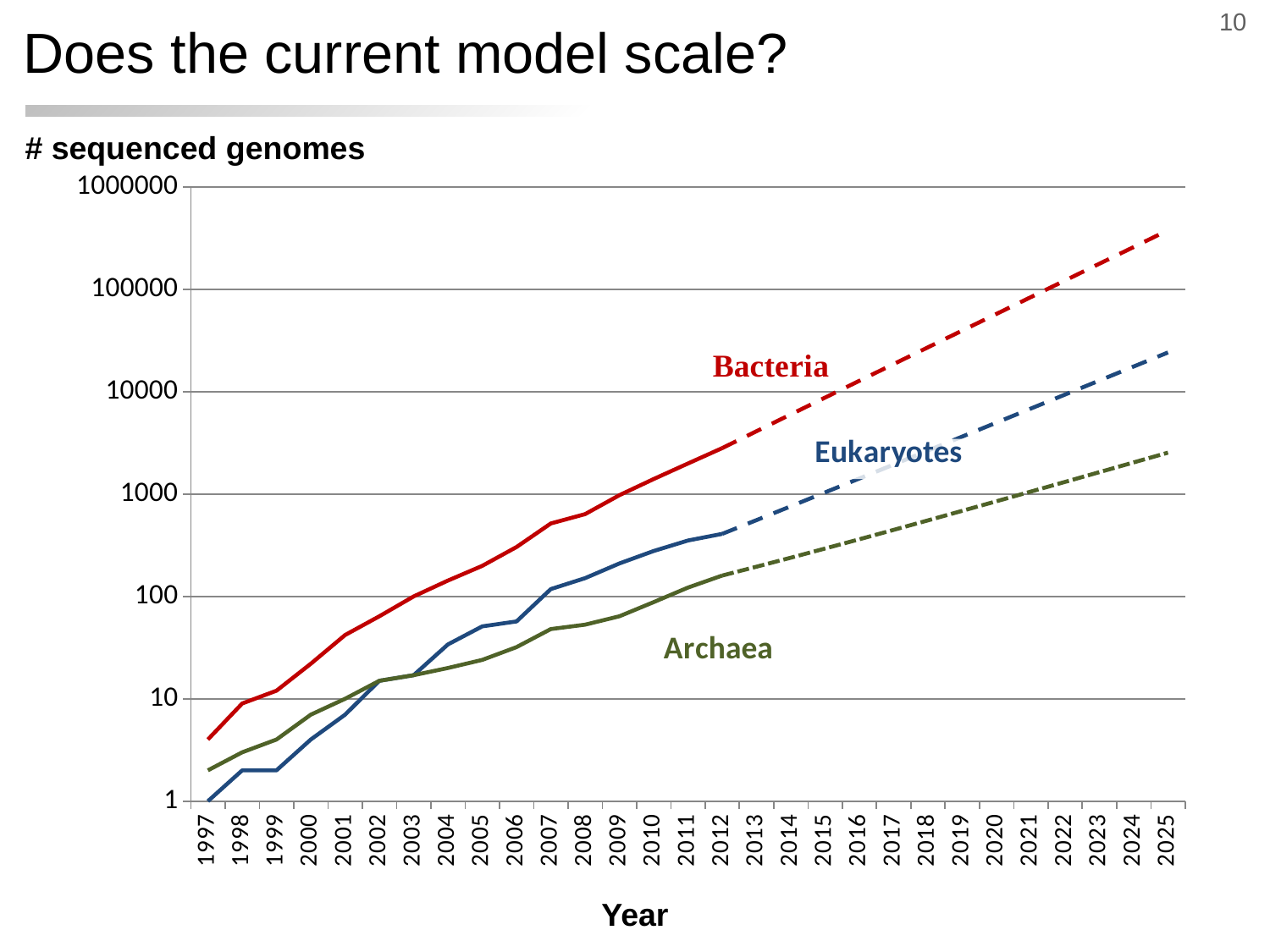

10
# Does the current model scale?
# sequenced genomes

### Chart

| Category |  |  |  |  |  |  |
|---|---|---|---|---|---|---|
| 1997 | 1.0 | None | 4.0 | None | 2.0 | None |
| 1998 | 2.0 | None | 9.0 | None | 3.0 | None |
| 1999 | 2.0 | None | 12.0 | None | 4.0 | None |
| 2000 | 4.0 | None | 22.0 | None | 7.0 | None |
| 2001 | 7.0 | None | 42.0 | None | 10.0 | None |
| 2002 | 15.0 | None | 64.0 | None | 15.0 | None |
| 2003 | 17.0 | None | 100.0 | None | 17.0 | None |
| 2004 | 34.0 | None | 143.0 | None | 20.0 | None |
| 2005 | 51.0 | None | 199.0 | None | 24.0 | None |
| 2006 | 57.0 | None | 304.0 | None | 32.0 | None |
| 2007 | 118.0 | None | 517.0 | None | 48.0 | None |
| 2008 | 151.0 | None | 638.0 | None | 53.0 | None |
| 2009 | 210.0 | None | 977.0 | None | 64.0 | None |
| 2010 | 278.0 | None | 1404.0 | None | 88.0 | None |
| 2011 | 352.0 | None | 1992.0 | None | 122.0 | None |
| 2012 | 409.0 | 409.0 | 2817.0 | 2817.0 | 160.0 | 160.0 |
| 2013 | None | 557.3705108010927 | None | 4119.893260359799 | None | 195.20526269832607 |
| 2014 | None | 760.8043870178865 | None | 6017.234068409412 | None | 239.13178926294975 |
| 2015 | None | 1039.7367824725734 | None | 8780.24025734022 | None | 293.9400647349102 |
| 2016 | None | 1422.1867592462913 | None | 12803.87331666264 | None | 362.3257827768584 |
| 2017 | None | 1946.5718328974426 | None | 18663.296672618697 | None | 447.6524308394315 |
| 2018 | None | 2665.567053626284 | None | 27196.093167263527 | None | 554.116720139256 |
| 2019 | None | 3651.3962722793553 | None | 39621.99441998894 | None | 686.954996966967 |
| 2020 | None | 5003.087104612126 | None | 57717.236939761446 | None | 852.7007874720072 |
| 2021 | None | 6856.418362848236 | None | 84068.46854781946 | None | 1059.5061430230219 |
| 2022 | None | 9397.559184841974 | None | 122442.50009245142 | None | 1317.5425912143326 |
| 2023 | None | 12881.769926179126 | None | 178324.75709246614 | None | 1639.5014129178753 |
| 2024 | None | 17659.043340143708 | None | 259703.40097520768 | None | 2041.2178510386161 |
| 2025 | None | 24209.26172992205 | None | 378211.20713257743 | None | 2542.449952095932 |
Year